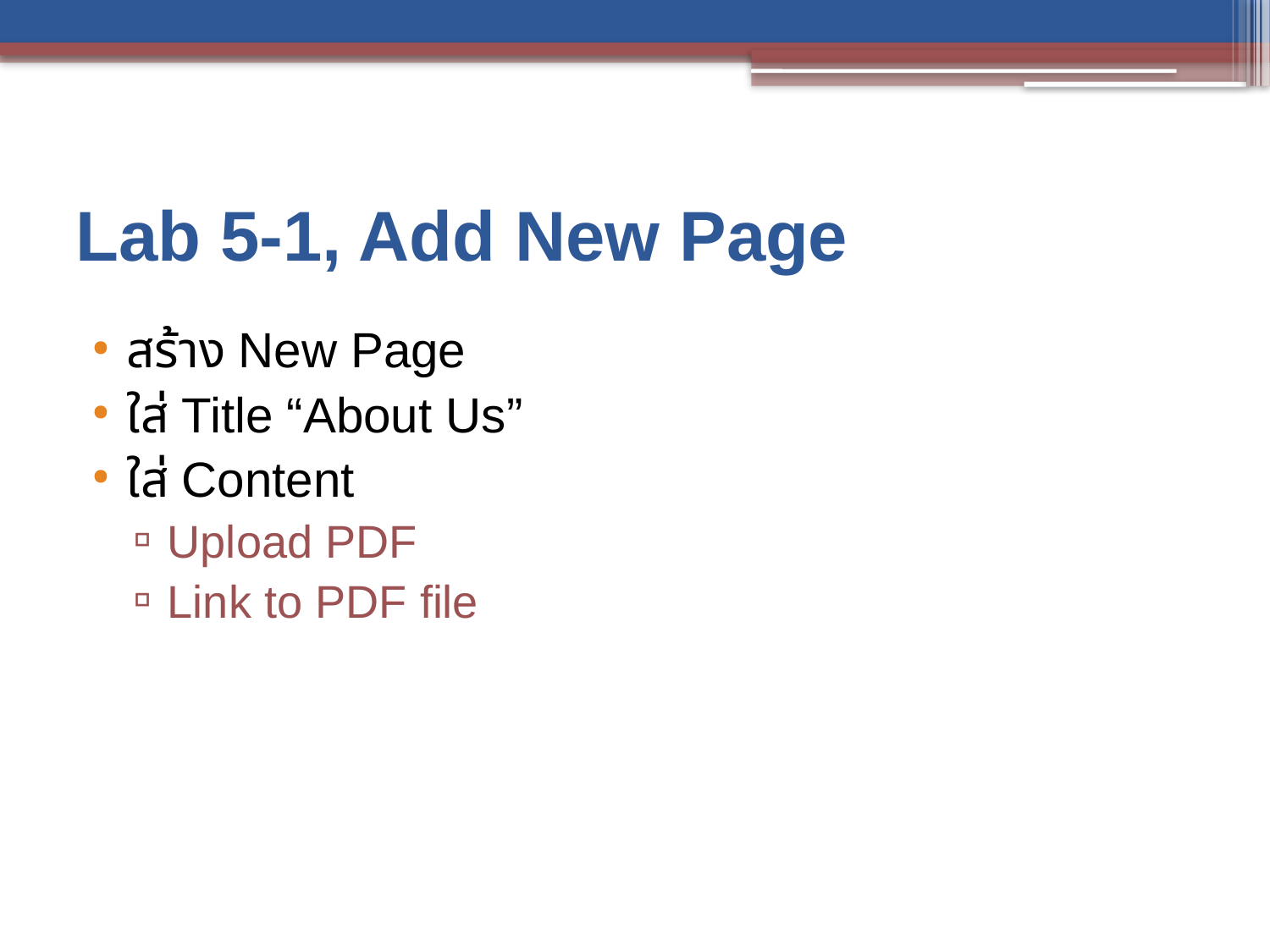

# Lab 5-1, Add New Page
สร้าง New Page
ใส่ Title “About Us”
ใส่ Content
Upload PDF
Link to PDF file